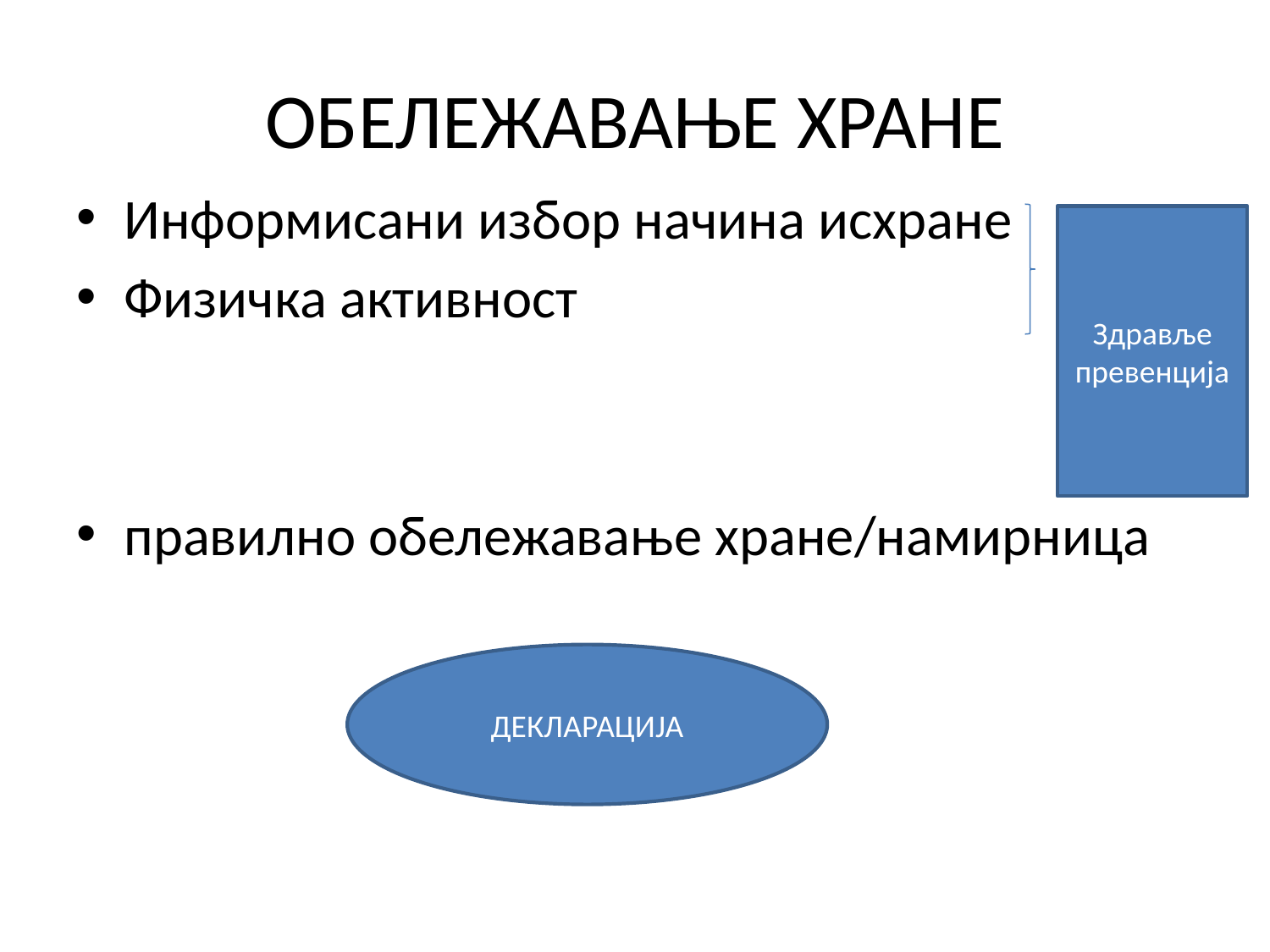

# ОБЕЛЕЖАВАЊЕ ХРАНЕ
Информисани избор начина исхране
Физичка активност

правилно обележавање хране/намирница

Здравље
превенција
ДЕКЛАРАЦИЈА